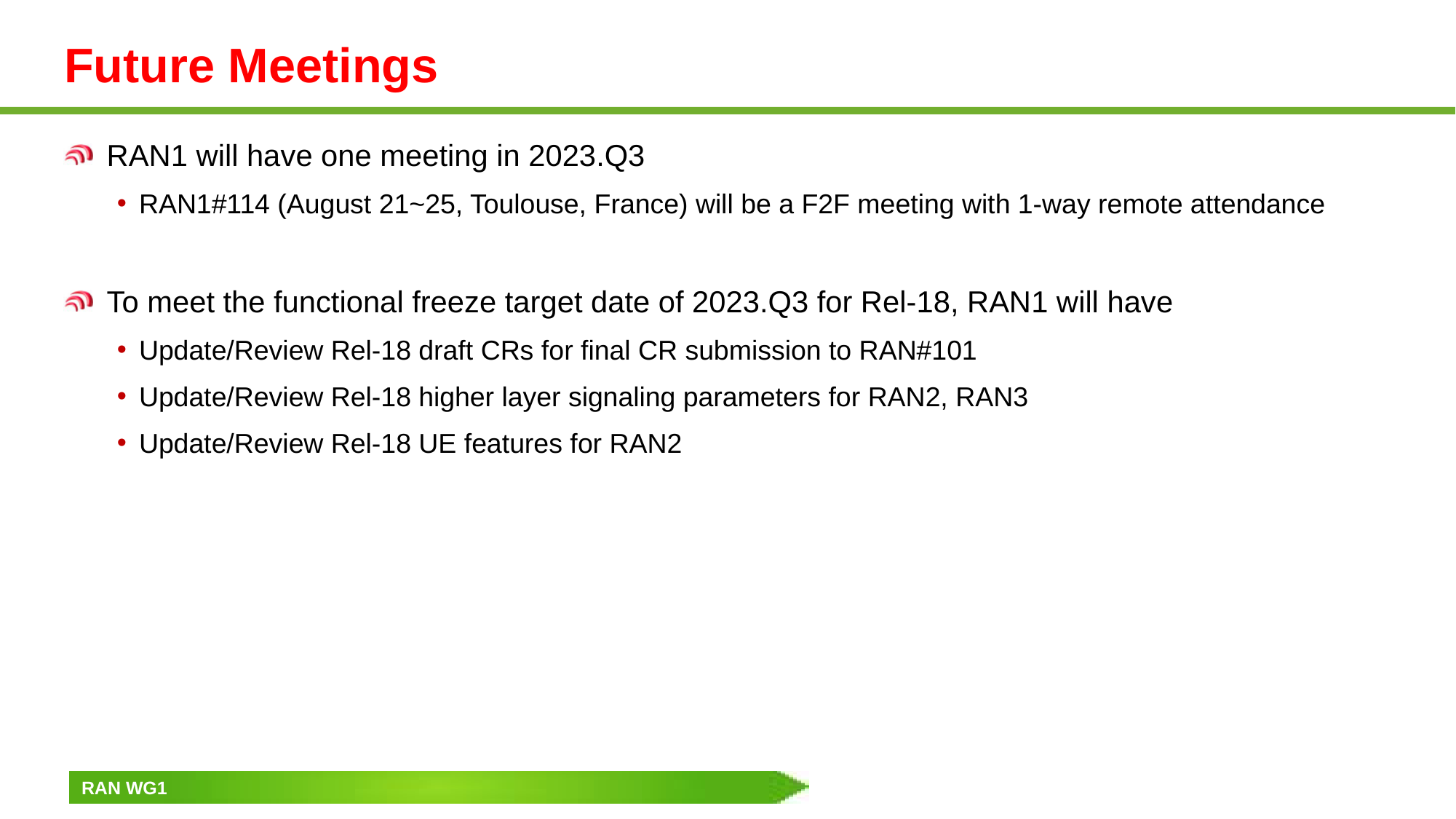

# Future Meetings
RAN1 will have one meeting in 2023.Q3
RAN1#114 (August 21~25, Toulouse, France) will be a F2F meeting with 1-way remote attendance

To meet the functional freeze target date of 2023.Q3 for Rel-18, RAN1 will have
Update/Review Rel-18 draft CRs for final CR submission to RAN#101
Update/Review Rel-18 higher layer signaling parameters for RAN2, RAN3
Update/Review Rel-18 UE features for RAN2